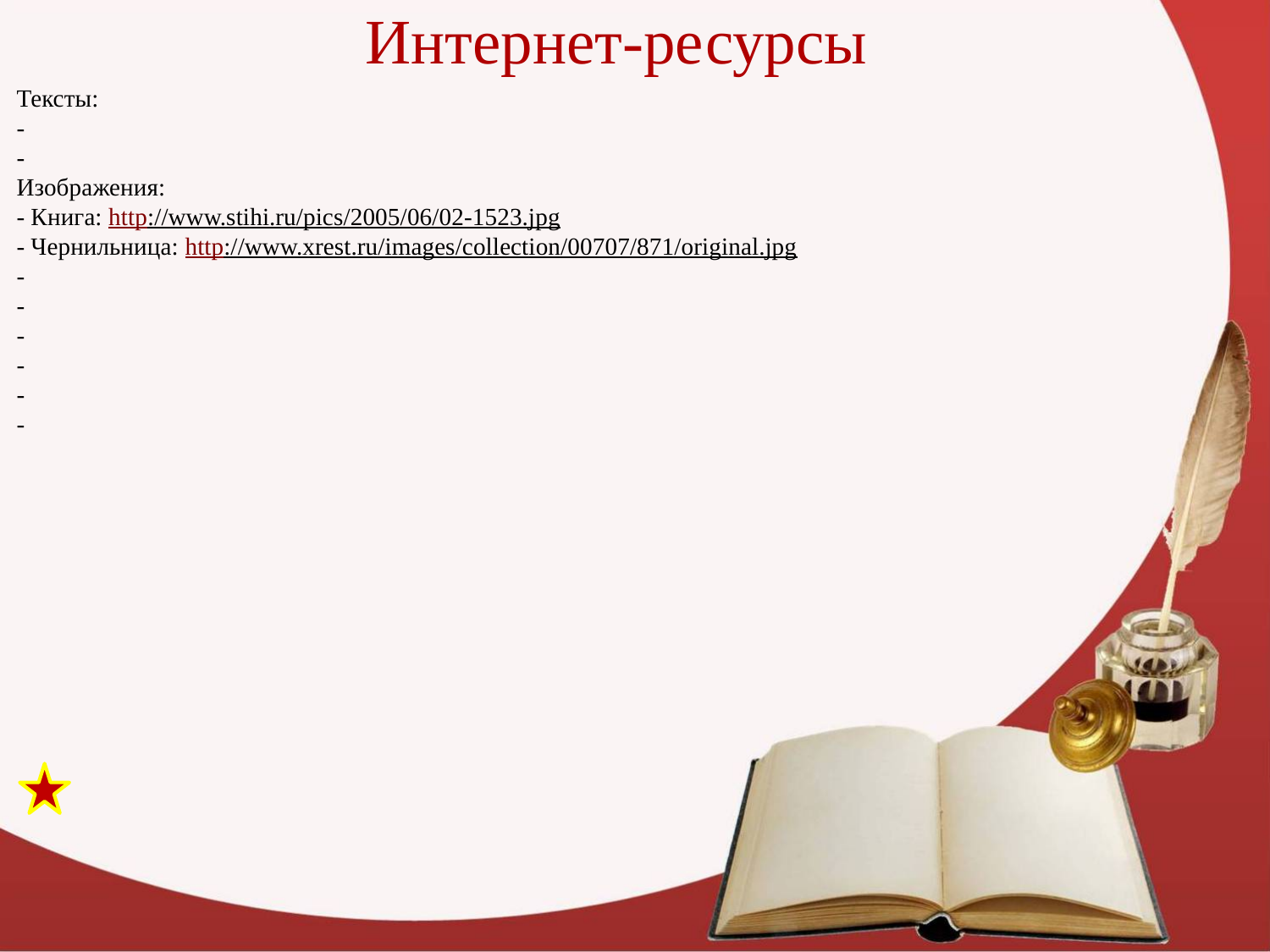

# Интернет-ресурсы
Тексты:
-
-
Изображения:
- Книга: http://www.stihi.ru/pics/2005/06/02-1523.jpg
- Чернильница: http://www.xrest.ru/images/collection/00707/871/original.jpg
-
-
-
-
-
-